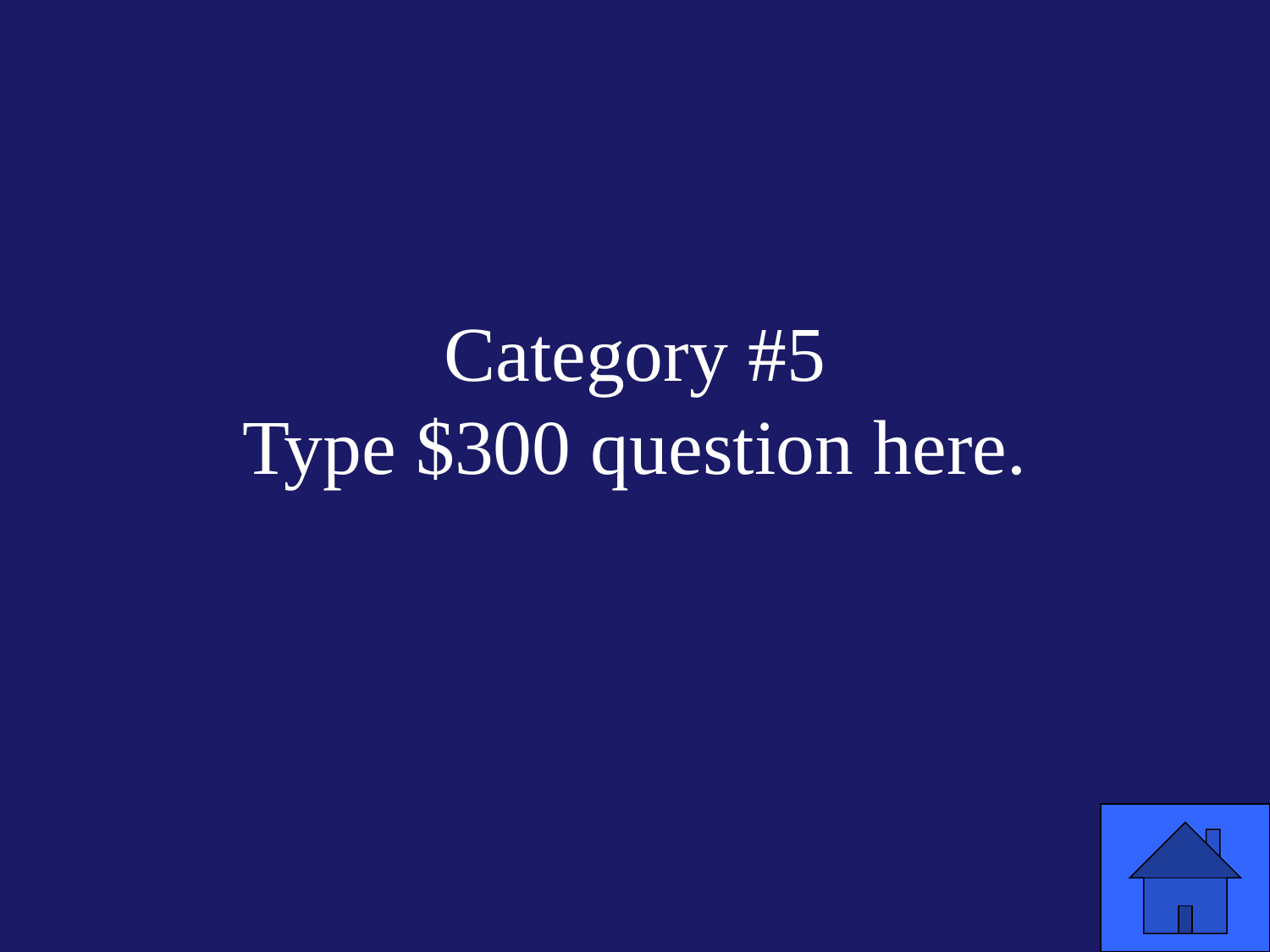

# Category #5 Type $300 question here.